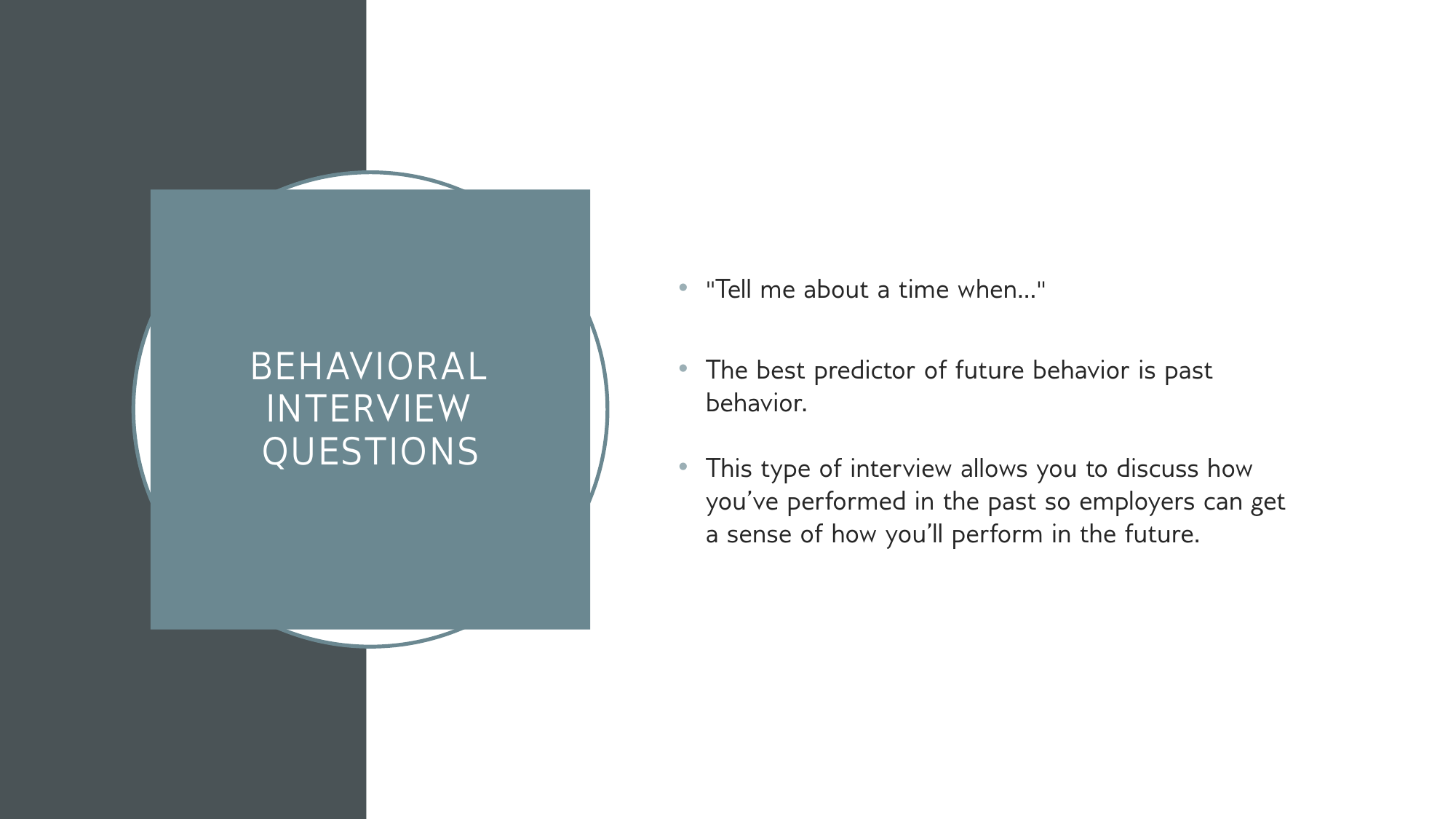

"Tell me about a time when..."

The best predictor of future behavior is past behavior.

This type of interview allows you to discuss how you’ve performed in the past so employers can get a sense of how you’ll perform in the future.

# Behavioral Interview Questions